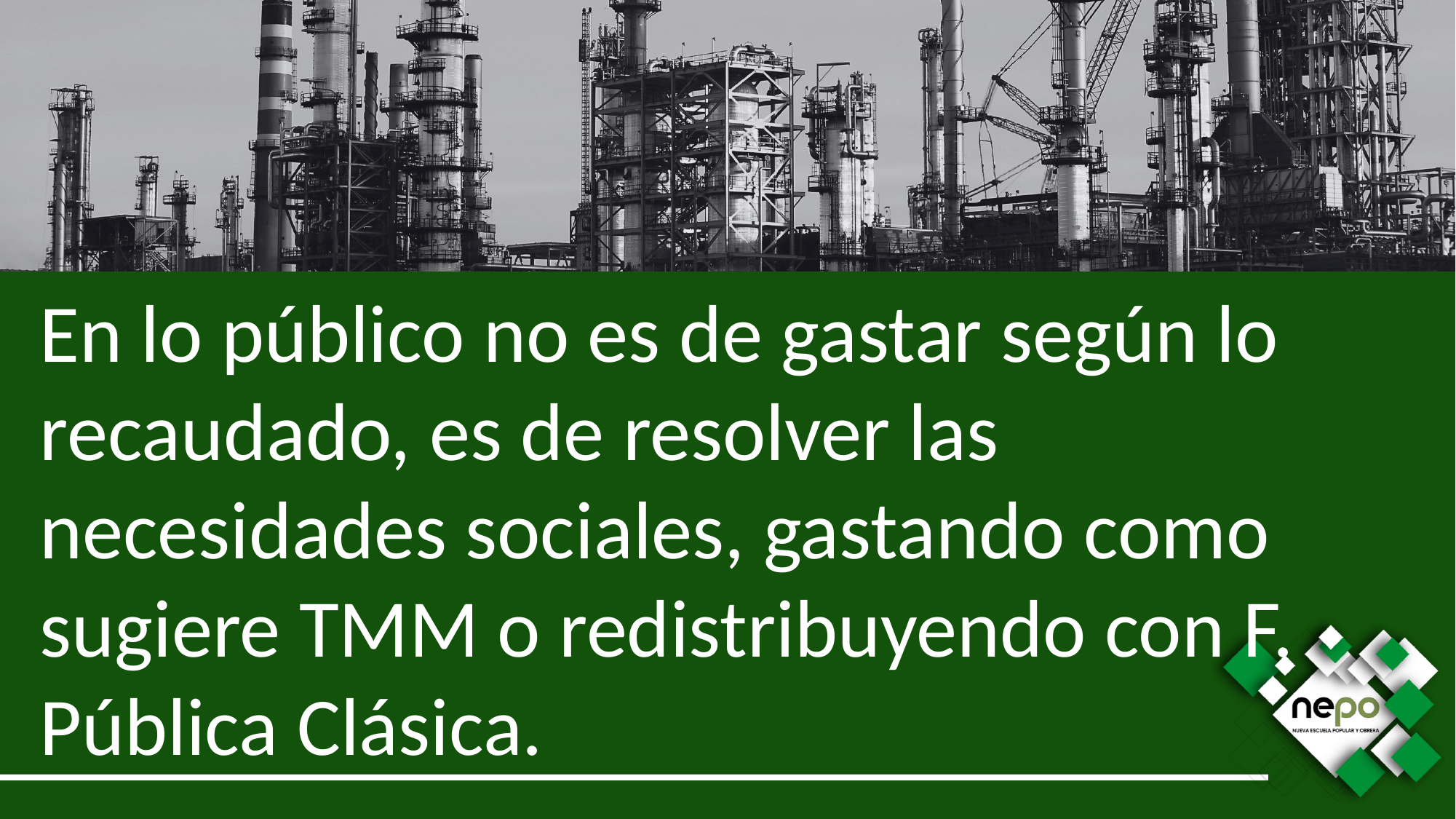

En lo público no es de gastar según lo recaudado, es de resolver las necesidades sociales, gastando como sugiere TMM o redistribuyendo con F. Pública Clásica.